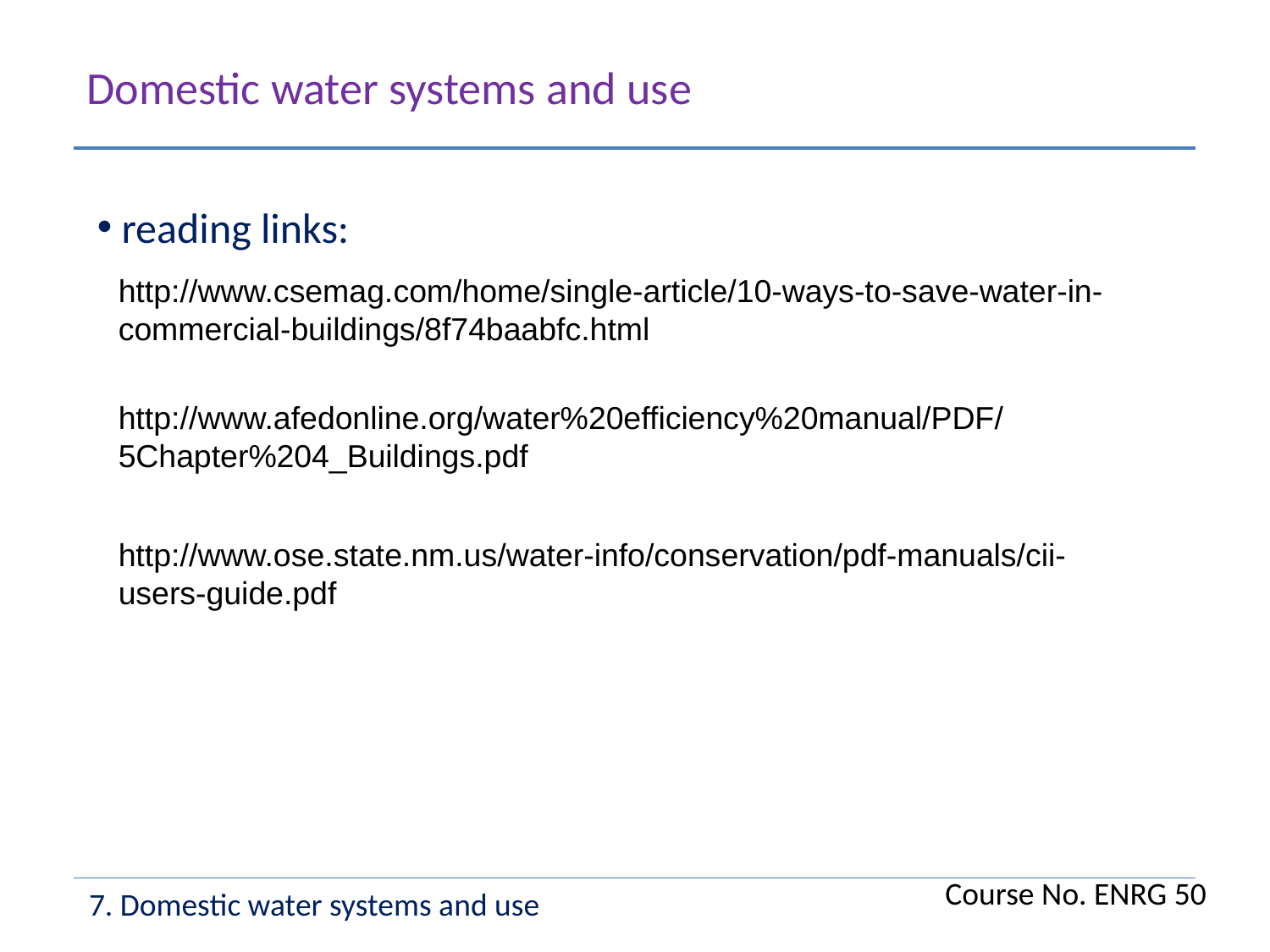

Domestic water systems and use
 reading links:
http://www.csemag.com/home/single-article/10-ways-to-save-water-in-commercial-buildings/8f74baabfc.html
http://www.afedonline.org/water%20efficiency%20manual/PDF/5Chapter%204_Buildings.pdf
http://www.ose.state.nm.us/water-info/conservation/pdf-manuals/cii-users-guide.pdf
Course No. ENRG 50
7. Domestic water systems and use